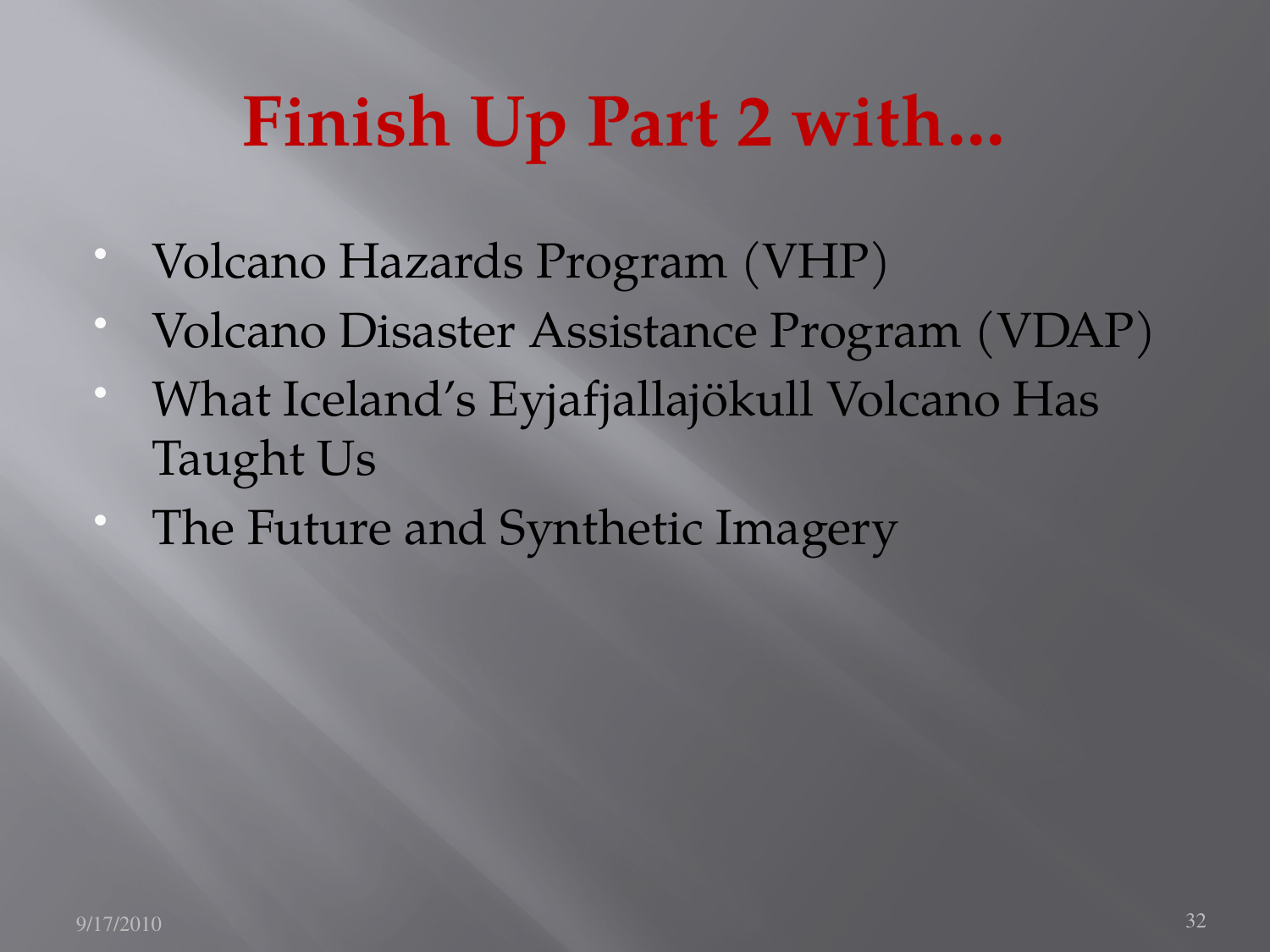

# Finish Up Part 2 with…
Volcano Hazards Program (VHP)
Volcano Disaster Assistance Program (VDAP)
What Iceland’s Eyjafjallajökull Volcano Has Taught Us
The Future and Synthetic Imagery
9/17/2010
32